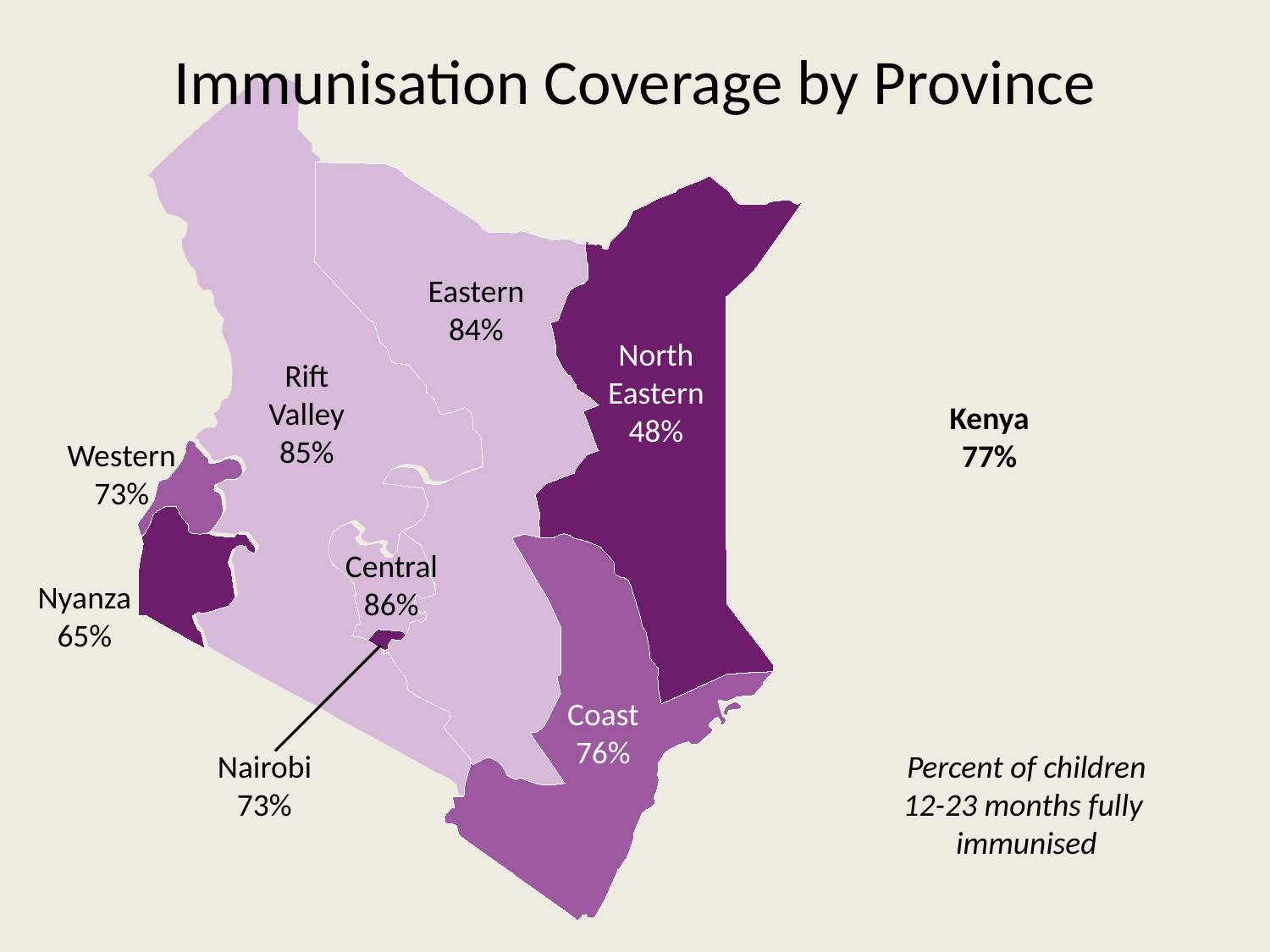

Immunisation Coverage by Province

Eastern
84%
North Eastern
48%
Rift Valley
85%
Kenya
77%
Western
73%
Central
86%
Nyanza
65%
Coast
76%
Nairobi
73%
Percent of children 12-23 months fully  immunised